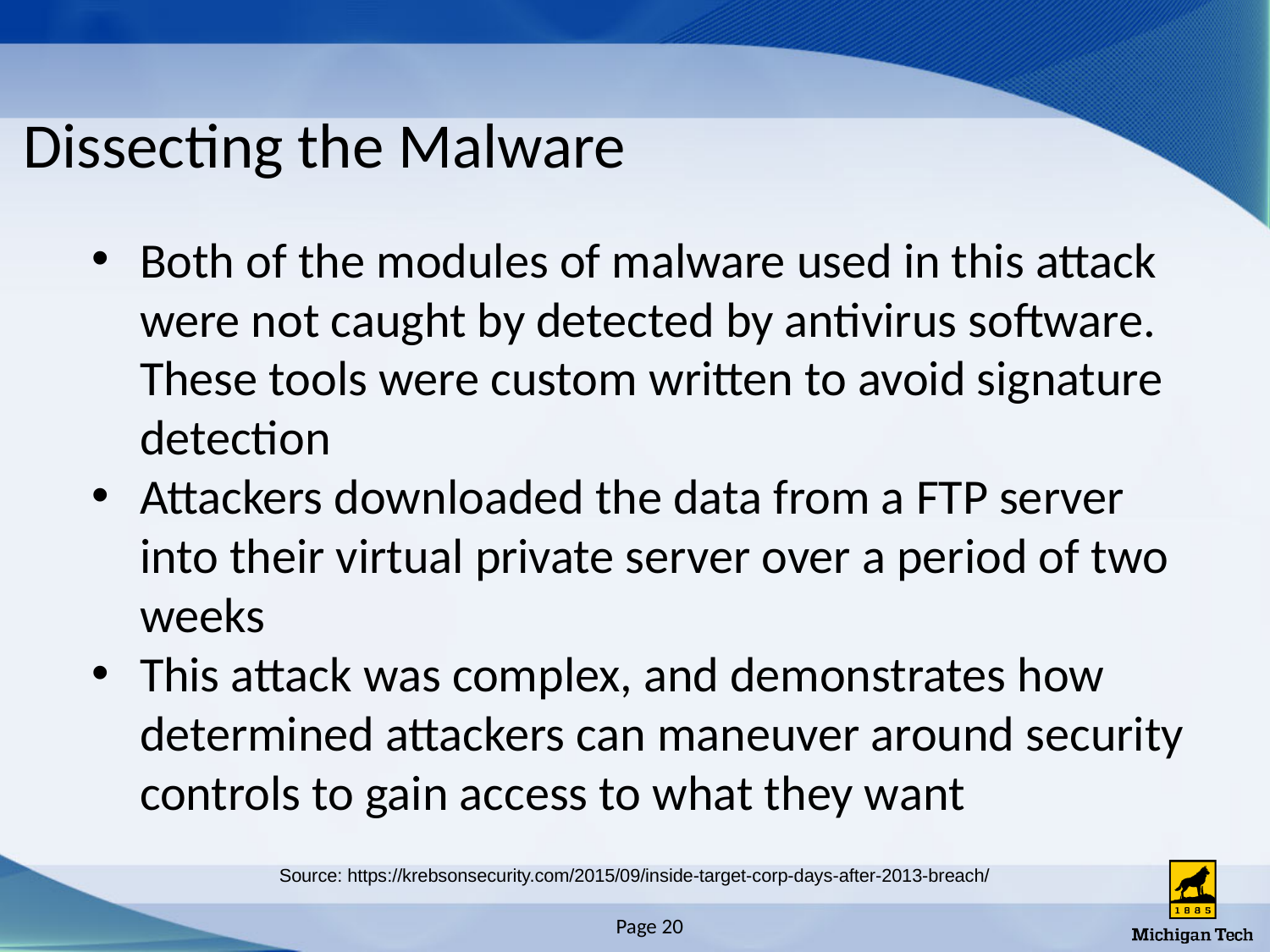

# Dissecting the Malware
Both of the modules of malware used in this attack were not caught by detected by antivirus software. These tools were custom written to avoid signature detection
Attackers downloaded the data from a FTP server into their virtual private server over a period of two weeks
This attack was complex, and demonstrates how determined attackers can maneuver around security controls to gain access to what they want
Source: https://krebsonsecurity.com/2015/09/inside-target-corp-days-after-2013-breach/